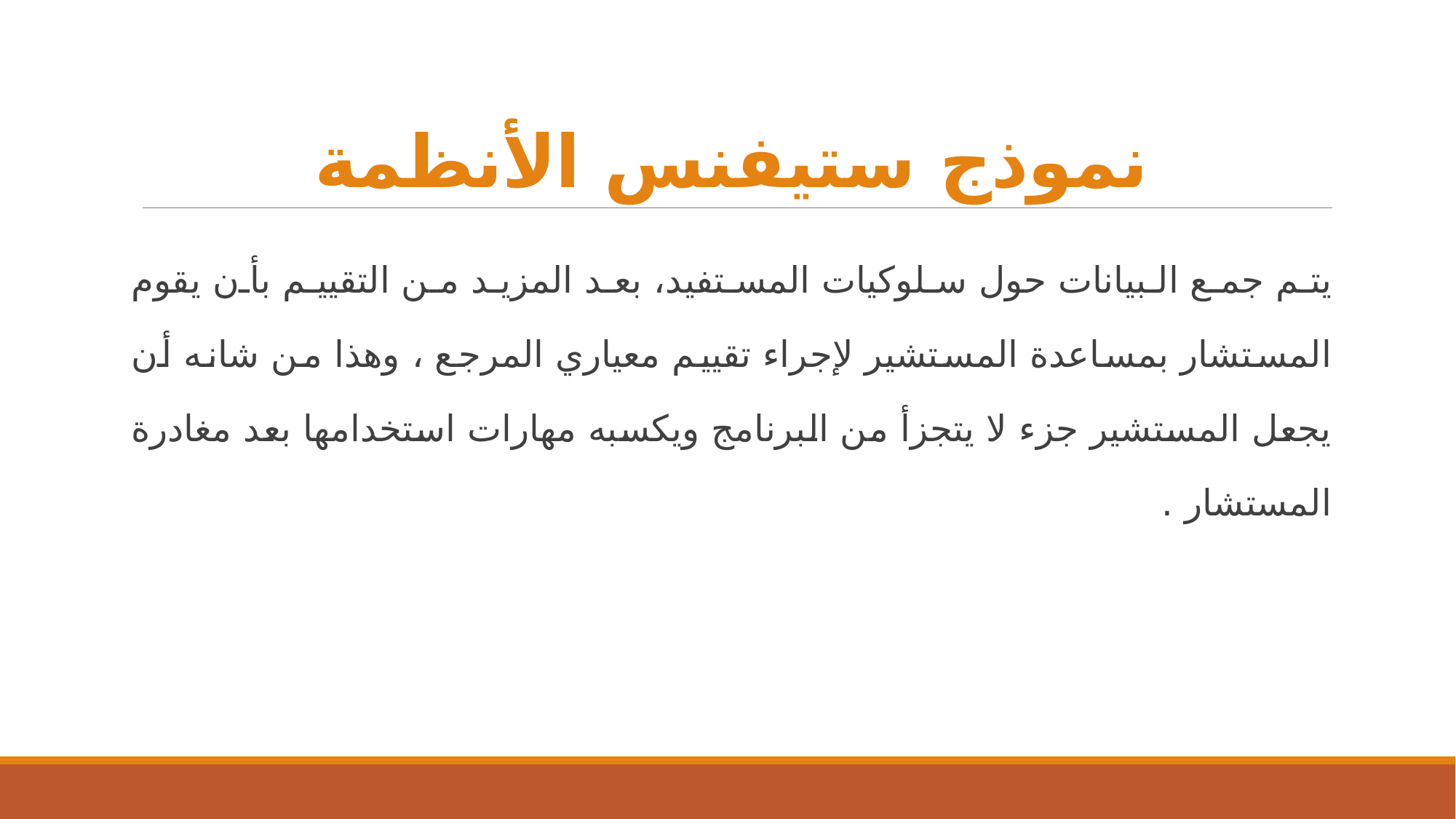

# نموذج ستيفنس الأنظمة
يتم جمع البيانات حول سلوكيات المستفيد، بعد المزيد من التقييم بأن يقوم المستشار بمساعدة المستشير لإجراء تقييم معياري المرجع ، وهذا من شانه أن يجعل المستشير جزء لا يتجزأ من البرنامج ويكسبه مهارات استخدامها بعد مغادرة المستشار .